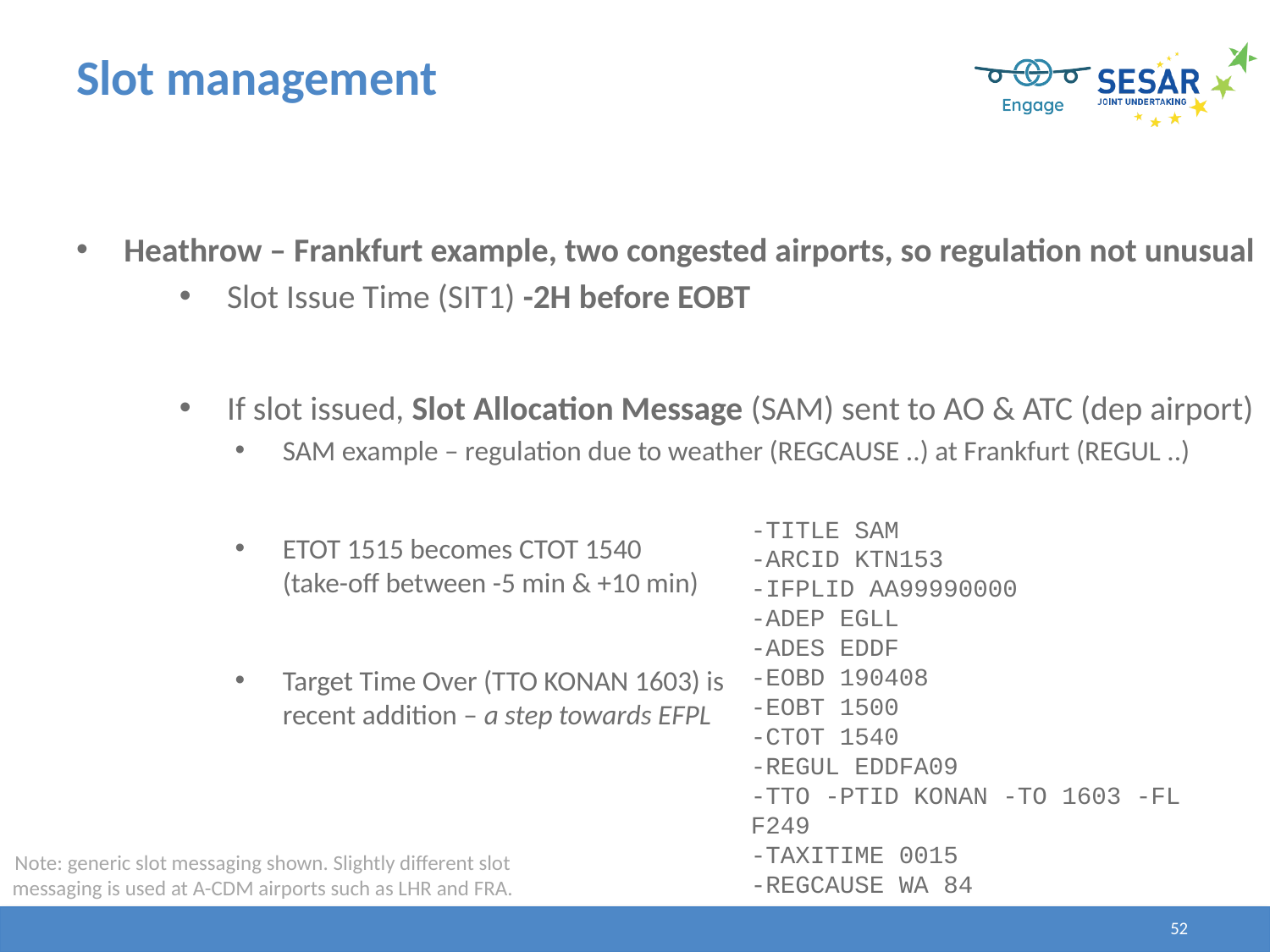

# Slot management
Heathrow – Frankfurt example, two congested airports, so regulation not unusual
Slot Issue Time (SIT1) -2H before EOBT

If slot issued, Slot Allocation Message (SAM) sent to AO & ATC (dep airport)
SAM example – regulation due to weather (REGCAUSE ..) at Frankfurt (REGUL ..)

ETOT 1515 becomes CTOT 1540
(take-off between -5 min & +10 min)

Target Time Over (TTO KONAN 1603) is
recent addition – a step towards EFPL

-TITLE SAM
-ARCID KTN153
-IFPLID AA99990000
-ADEP EGLL
-ADES EDDF
-EOBD 190408
-EOBT 1500
-CTOT 1540
-REGUL EDDFA09
-TTO -PTID KONAN -TO 1603 -FL F249
-TAXITIME 0015
-REGCAUSE WA 84
Note: generic slot messaging shown. Slightly different slot
messaging is used at A-CDM airports such as LHR and FRA.
52